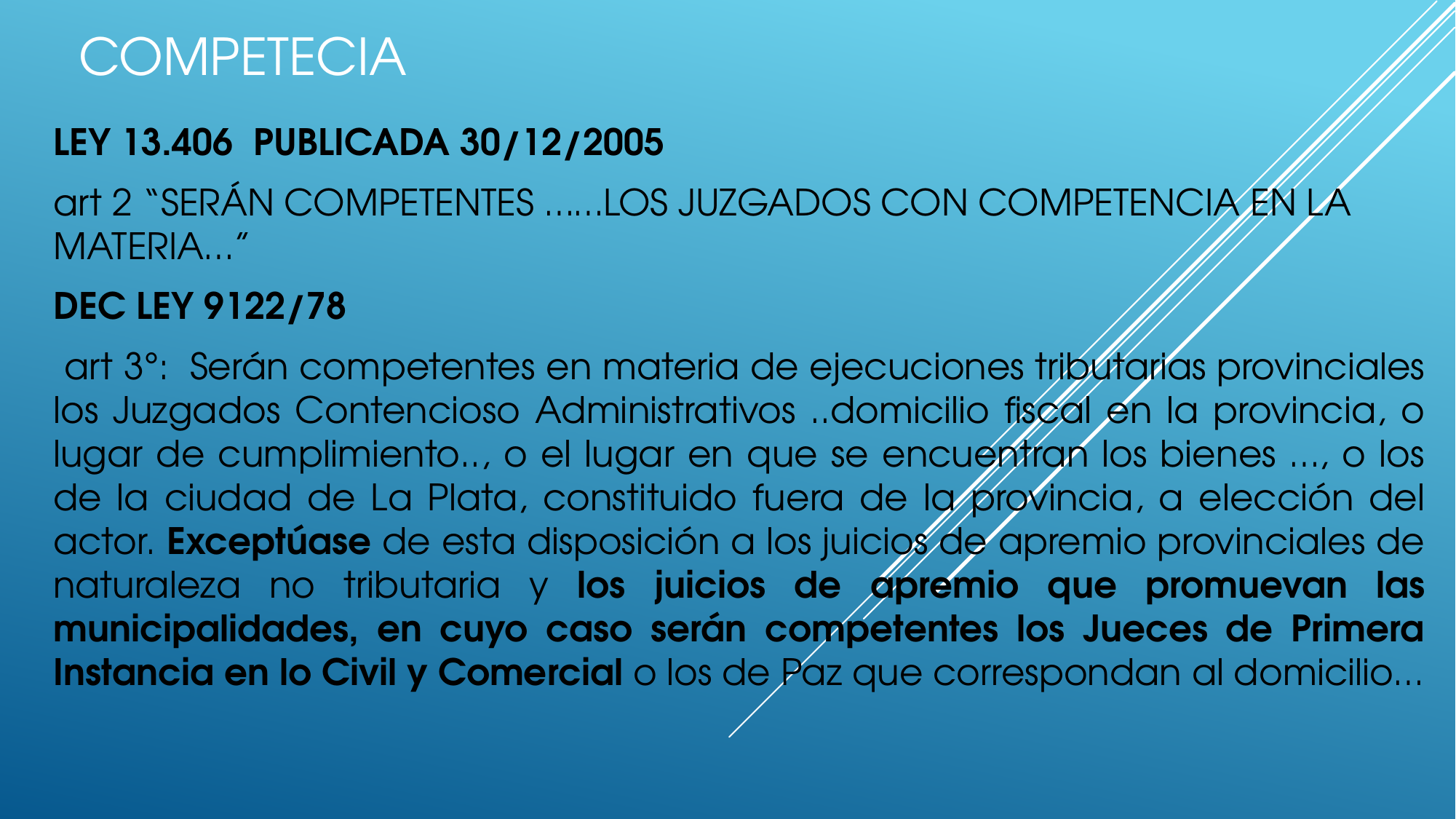

# COMPETECIA
LEY 13.406  PUBLICADA 30/12/2005
art 2 “SERÁN COMPETENTES ……LOS JUZGADOS CON COMPETENCIA EN LA MATERIA…”
DEC LEY 9122/78
 art 3°:  Serán competentes en materia de ejecuciones tributarias provinciales los Juzgados Contencioso Administrativos ..domicilio fiscal en la provincia, o lugar de cumplimiento.., o el lugar en que se encuentran los bienes …, o los de la ciudad de La Plata, constituido fuera de la provincia, a elección del actor. Exceptúase de esta disposición a los juicios de apremio provinciales de naturaleza no tributaria y los juicios de apremio que promuevan las municipalidades, en cuyo caso serán competentes los Jueces de Primera Instancia en lo Civil y Comercial o los de Paz que correspondan al domicilio…